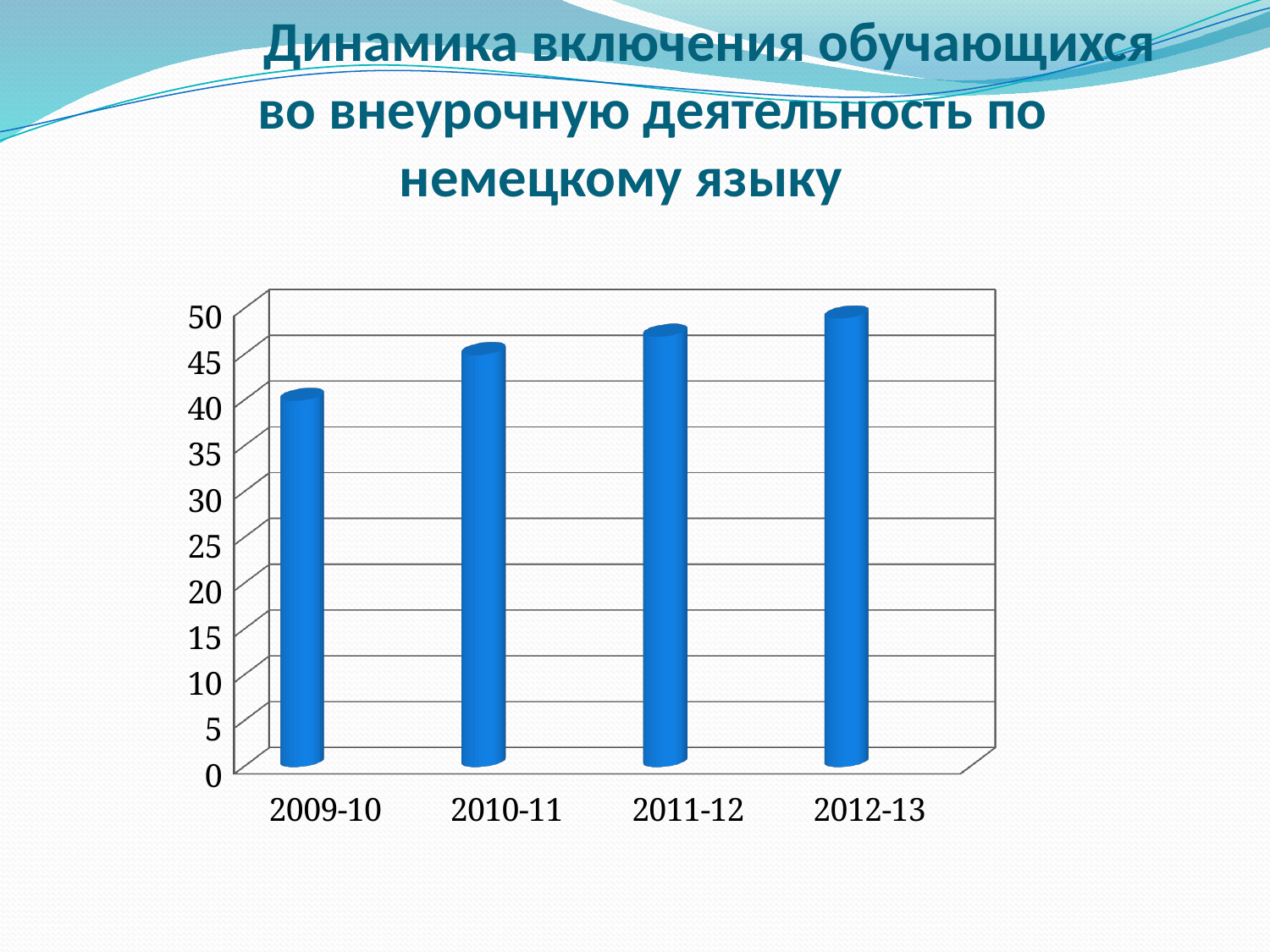

# Динамика включения обучающихся во внеурочную деятельность по немецкому языку

[unsupported chart]